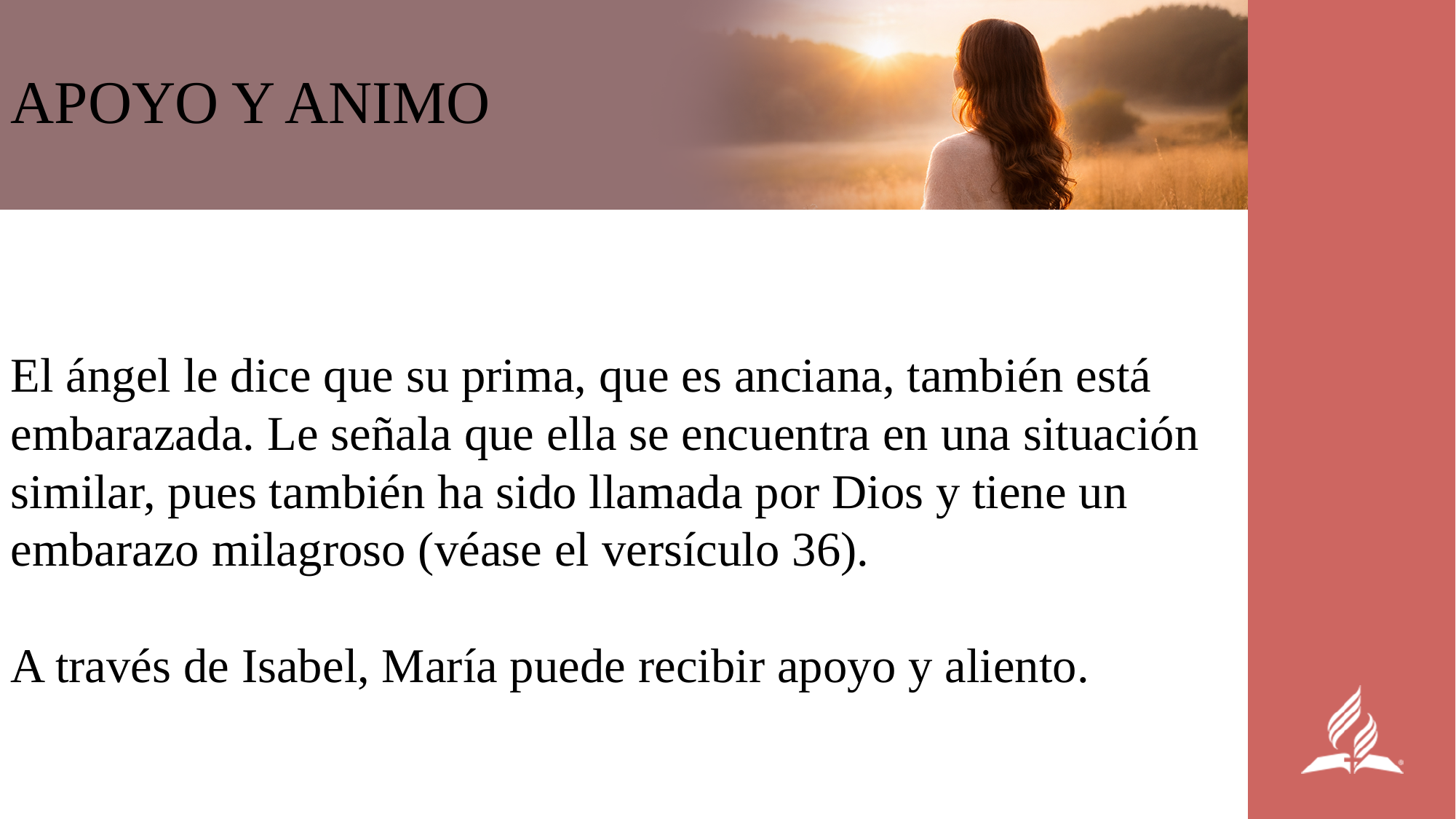

APOYO Y ANIMO

El ángel le dice que su prima, que es anciana, también está embarazada. Le señala que ella se encuentra en una situación similar, pues también ha sido llamada por Dios y tiene un embarazo milagroso (véase el versículo 36).

A través de Isabel, María puede recibir apoyo y aliento.